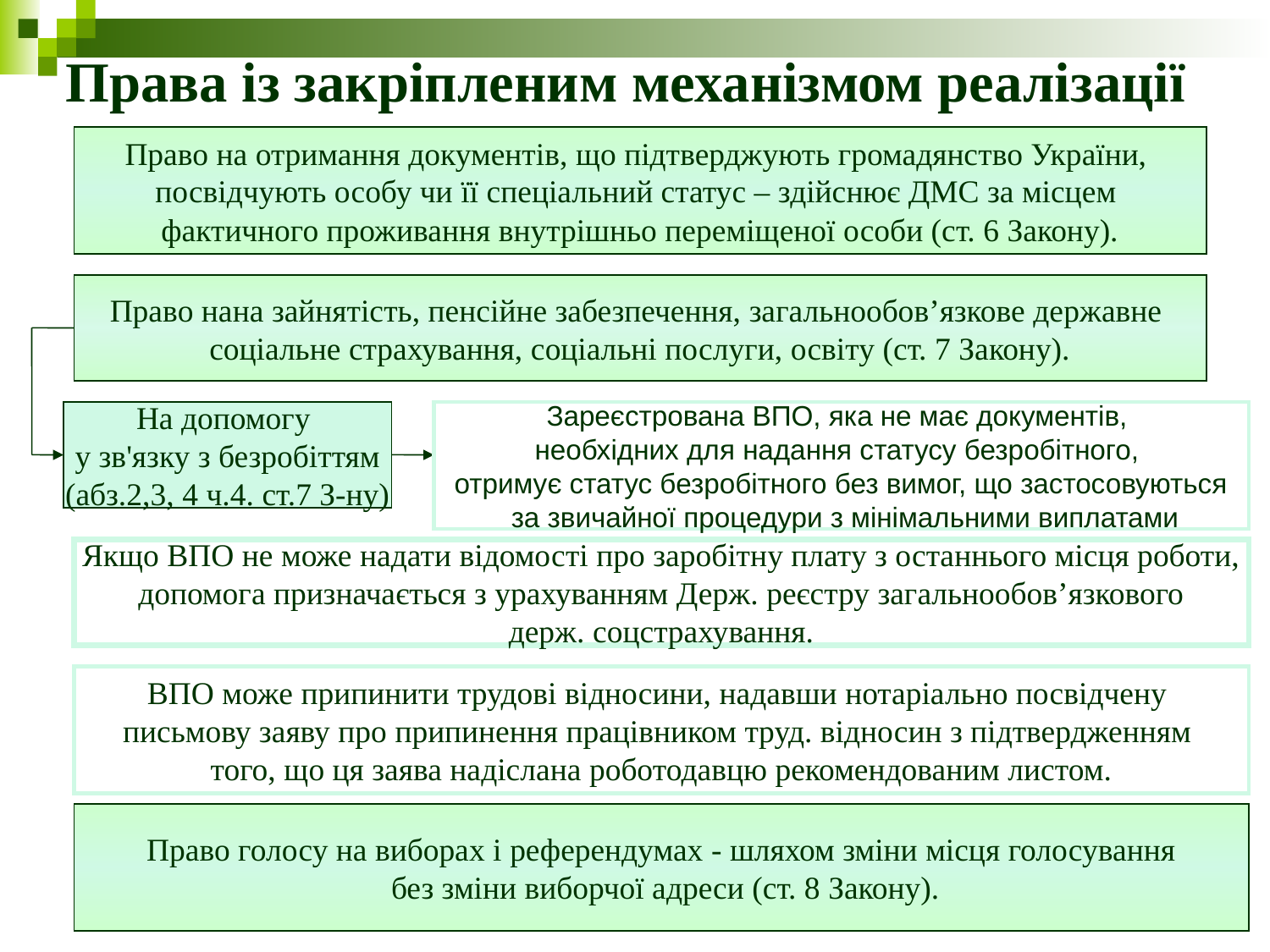

# Права із закріпленим механізмом реалізації

Право на отримання документів, що підтверджують громадянство України,
посвідчують особу чи її спеціальний статус – здійснює ДМС за місцем
фактичного проживання внутрішньо переміщеної особи (ст. 6 Закону).

Право нана зайнятість, пенсійне забезпечення, загальнообов’язкове державне
соціальне страхування, соціальні послуги, освіту (ст. 7 Закону).

На допомогу
у зв'язку з безробіттям
(абз.2,3, 4 ч.4. ст.7 З-ну)
Зареєстрована ВПО, яка не має документів,
необхідних для надання статусу безробітного,
отримує статус безробітного без вимог, що застосовуються
 за звичайної процедури з мінімальними виплатами

Якщо ВПО не може надати відомості про заробітну плату з останнього місця роботи,
 допомога призначається з урахуванням Держ. реєстру загальнообов’язкового
держ. соцстрахування.
ВПО може припинити трудові відносини, надавши нотаріально посвідчену
письмову заяву про припинення працівником труд. відносин з підтвердженням
того, що ця заява надіслана роботодавцю рекомендованим листом.
Право голосу на виборах і референдумах - шляхом зміни місця голосування
 без зміни виборчої адреси (ст. 8 Закону).